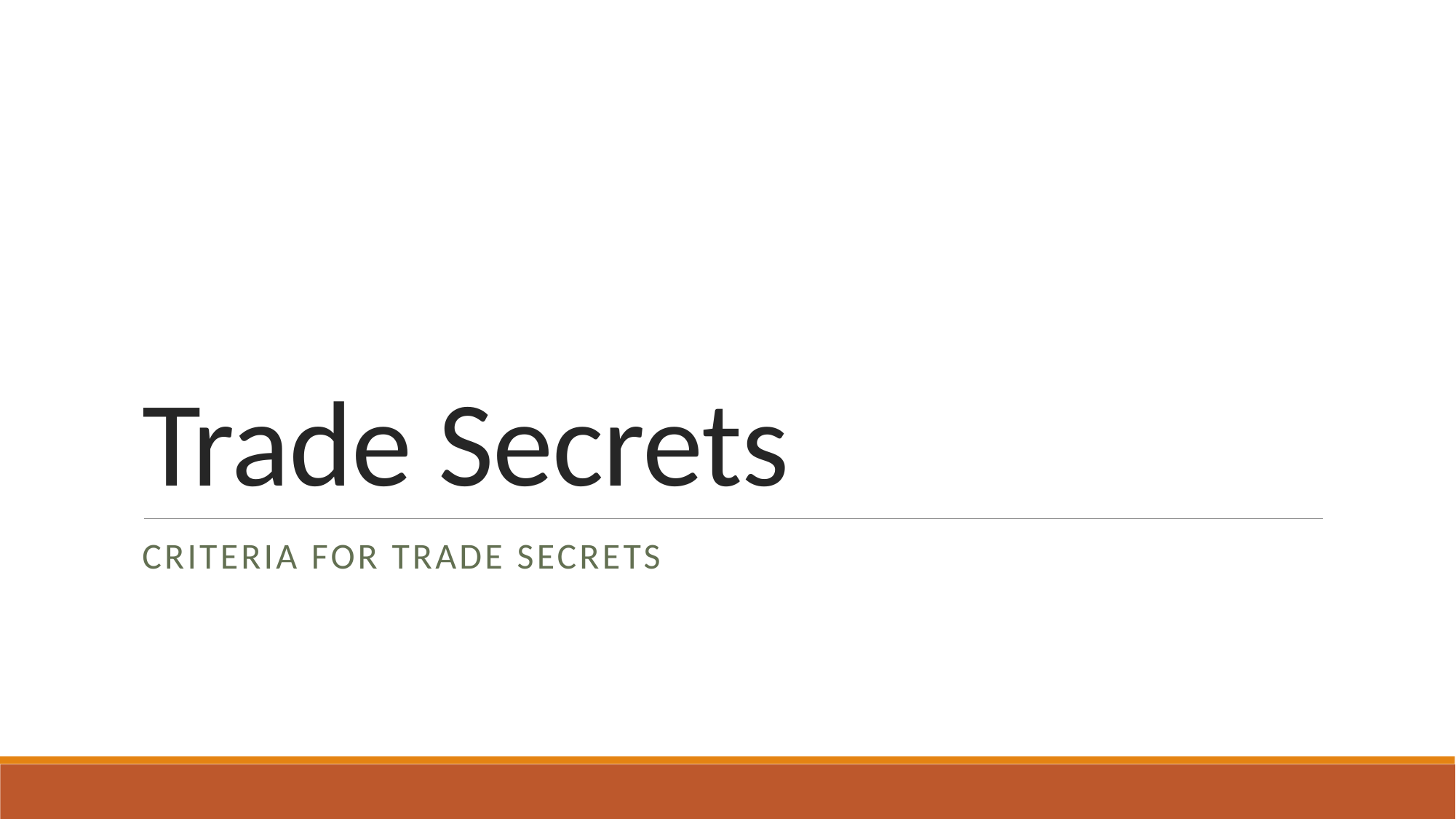

# Trade Secrets
Criteria for Trade Secrets